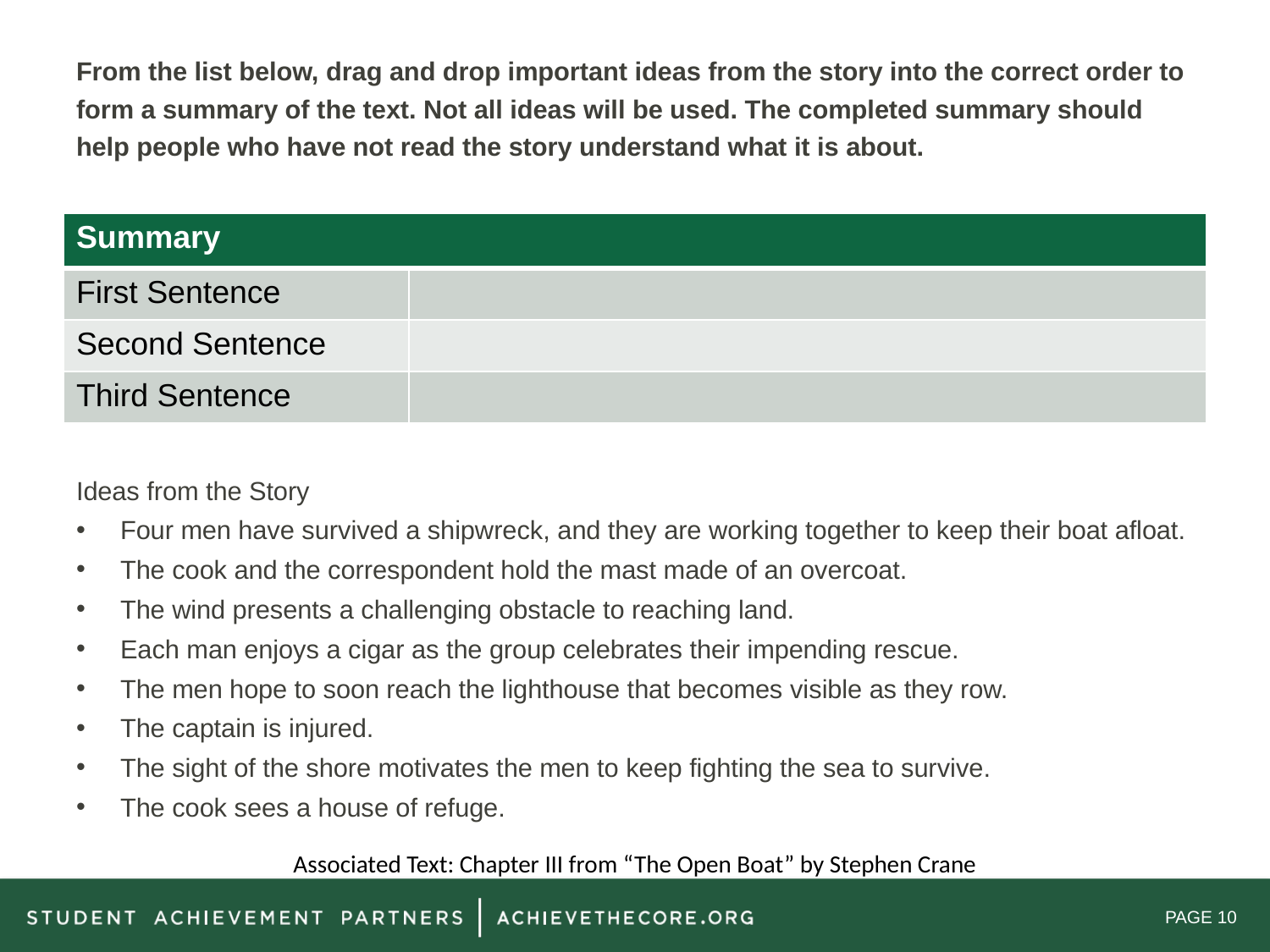

From the list below, drag and drop important ideas from the story into the correct order to form a summary of the text. Not all ideas will be used. The completed summary should help people who have not read the story understand what it is about.

Ideas from the Story
Four men have survived a shipwreck, and they are working together to keep their boat afloat.
The cook and the correspondent hold the mast made of an overcoat.
The wind presents a challenging obstacle to reaching land.
Each man enjoys a cigar as the group celebrates their impending rescue.
The men hope to soon reach the lighthouse that becomes visible as they row.
The captain is injured.
The sight of the shore motivates the men to keep fighting the sea to survive.
The cook sees a house of refuge.

| Summary |  |
| --- | --- |
| First Sentence |  |
| Second Sentence |  |
| Third Sentence |  |
Associated Text: Chapter III from “The Open Boat” by Stephen Crane